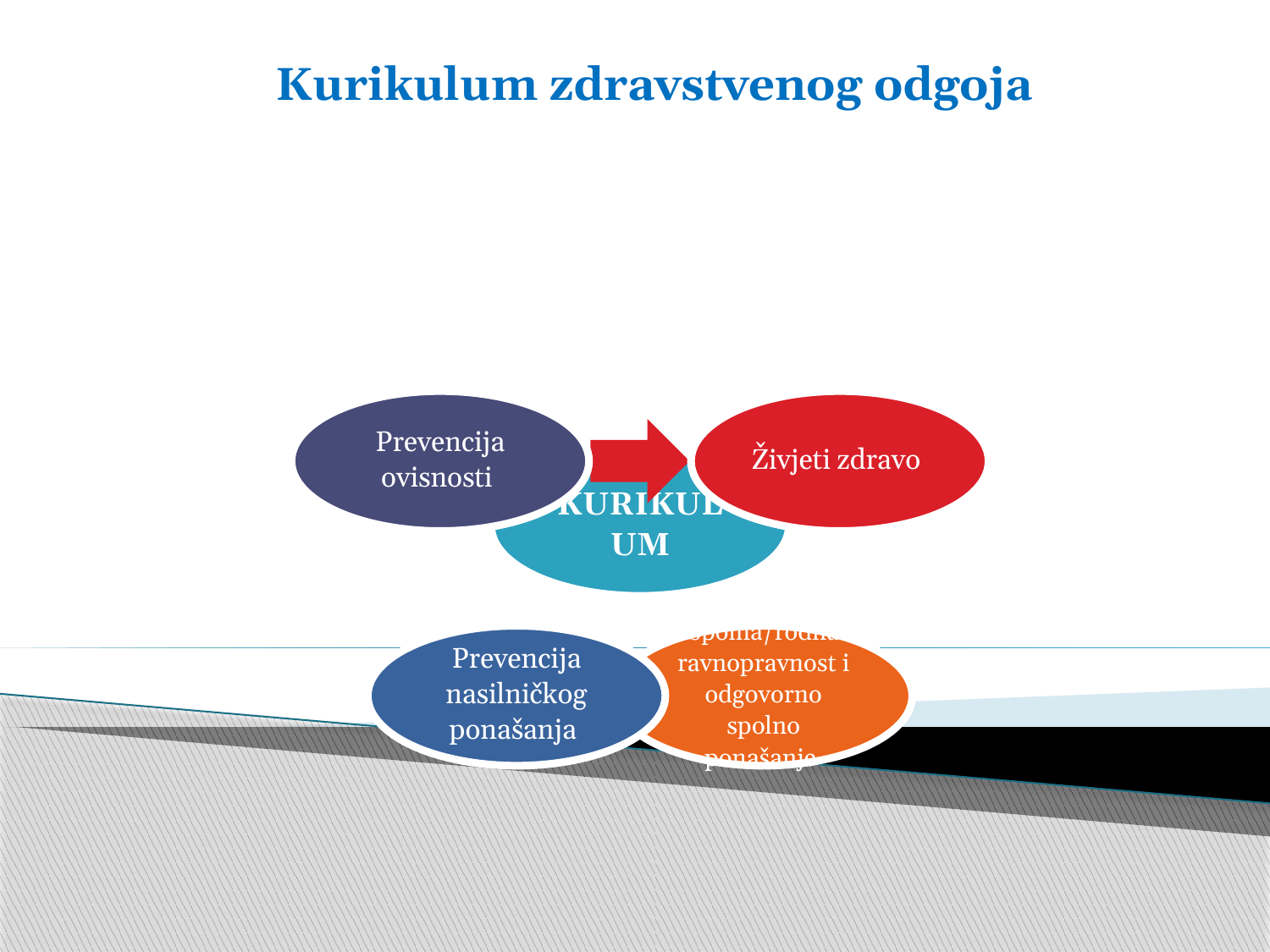

# Kurikulum zdravstvenog odgoja
KURIKULUM
Živjeti zdravo
Spolna/rodna ravnopravnost i odgovorno spolno ponašanje
Prevencija nasilničkog ponašanja
Prevencija ovisnosti